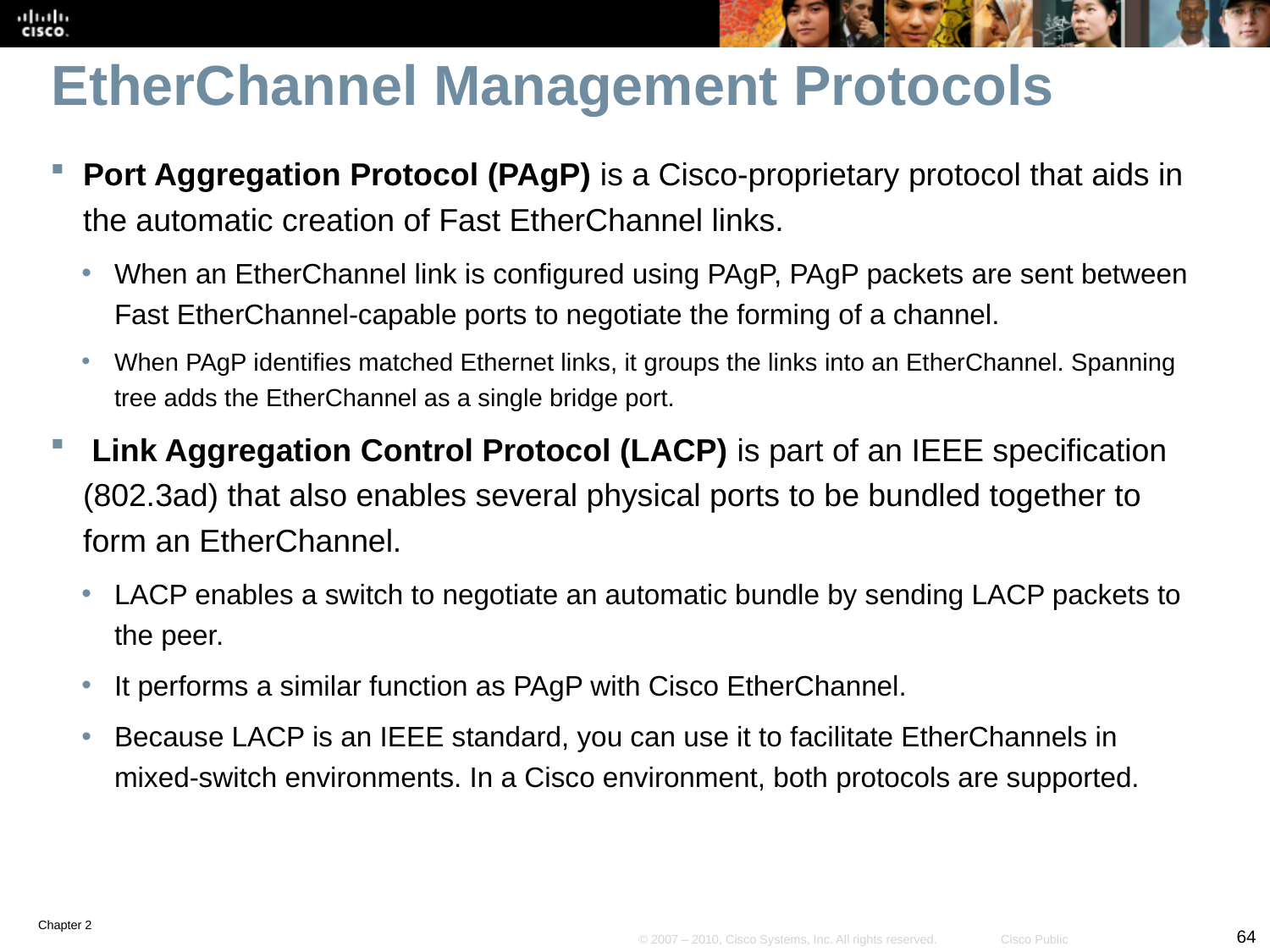

# EtherChannel Management Protocols
Port Aggregation Protocol (PAgP) is a Cisco-proprietary protocol that aids in the automatic creation of Fast EtherChannel links.
When an EtherChannel link is configured using PAgP, PAgP packets are sent between Fast EtherChannel-capable ports to negotiate the forming of a channel.
When PAgP identifies matched Ethernet links, it groups the links into an EtherChannel. Spanning tree adds the EtherChannel as a single bridge port.
 Link Aggregation Control Protocol (LACP) is part of an IEEE specification (802.3ad) that also enables several physical ports to be bundled together to form an EtherChannel.
LACP enables a switch to negotiate an automatic bundle by sending LACP packets to the peer.
It performs a similar function as PAgP with Cisco EtherChannel.
Because LACP is an IEEE standard, you can use it to facilitate EtherChannels in mixed-switch environments. In a Cisco environment, both protocols are supported.